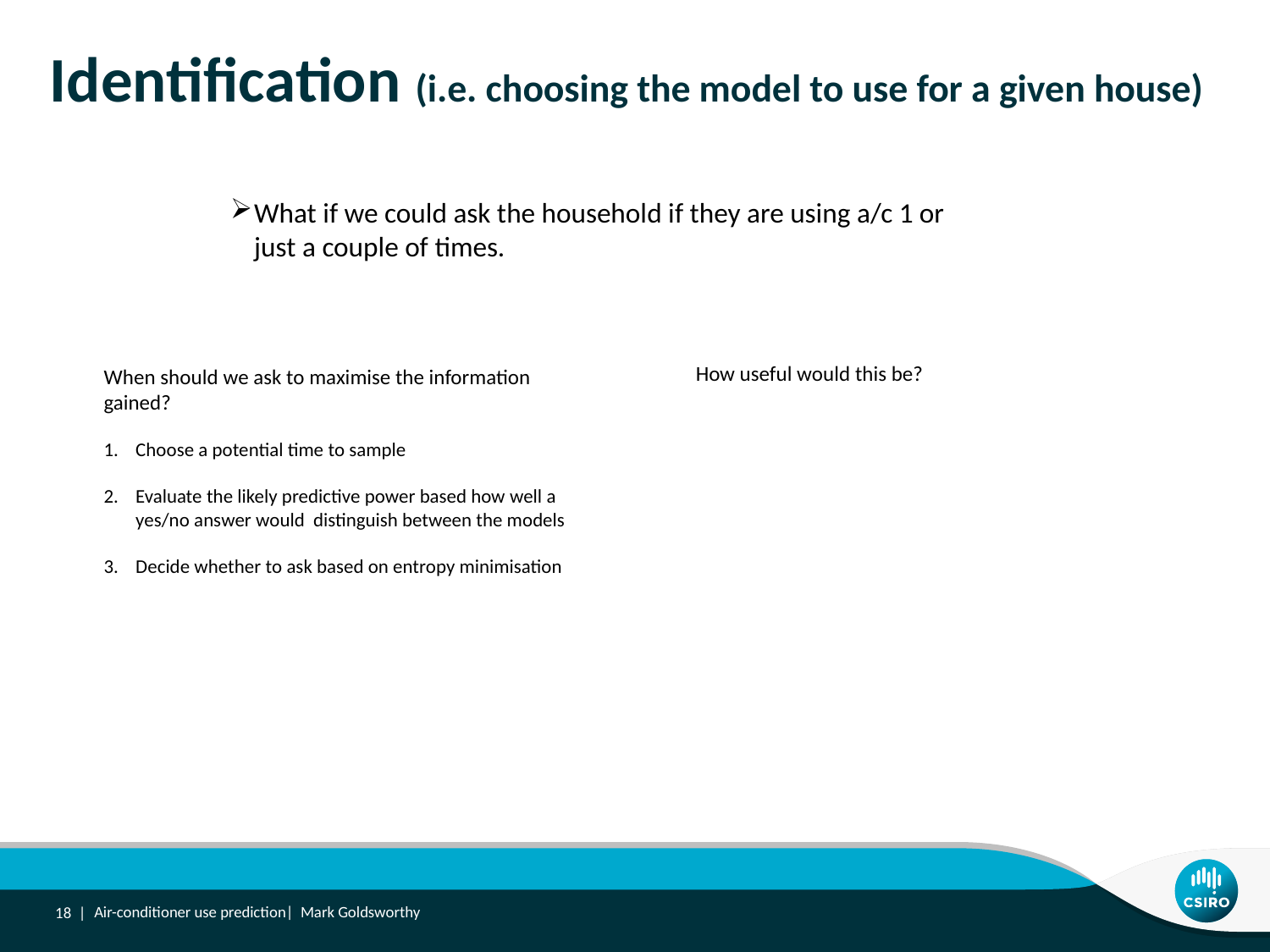

# Identification (i.e. choosing the model to use for a given house)

What if we could ask the household if they are using a/c 1 or just a couple of times.

How useful would this be?
When should we ask to maximise the information gained?

Choose a potential time to sample

Evaluate the likely predictive power based how well a yes/no answer would  distinguish between the models

Decide whether to ask based on entropy minimisation

18  |
Air-conditioner use prediction|  Mark Goldsworthy